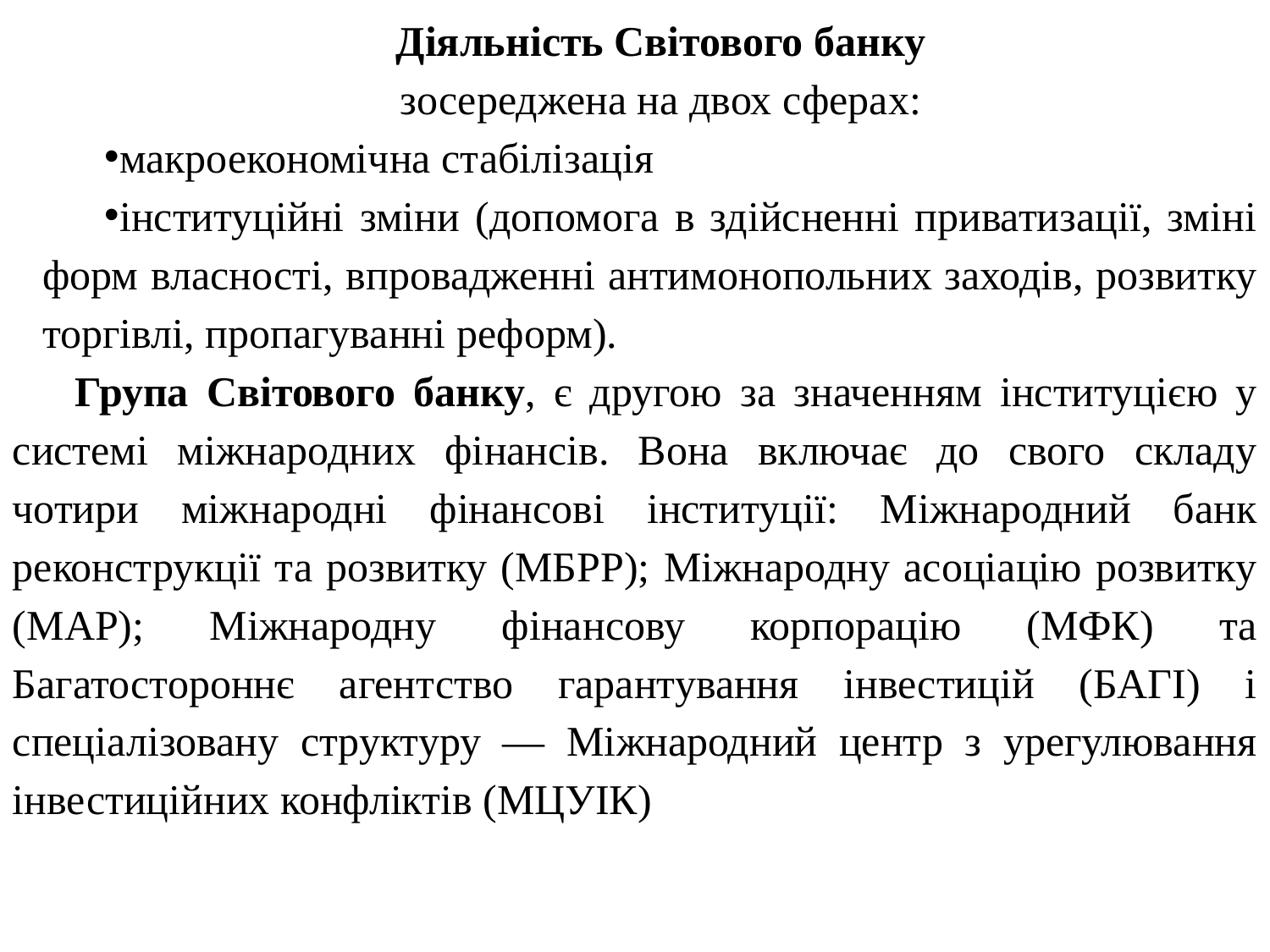

Діяльність Світового банку
зосереджена на двох сферах:
макроекономічна стабілізація
інституційні зміни (допомога в здійсненні приватизації, зміні форм власності, впровадженні антимонопольних заходів, розвитку торгівлі, пропагуванні реформ).
Група Світового банку, є другою за значенням інституцією у системі міжнародних фінансів. Вона включає до свого складу чотири міжнародні фінансові інституції: Міжнародний банк реконструкції та розвитку (МБРР); Міжнародну асоціацію розвитку (MAP); Міжнародну фінансову корпорацію (МФК) та Багатостороннє агентство гарантування інвестицій (БАГІ) і спеціалізовану структуру — Міжнародний центр з урегулювання інвестиційних конфліктів (МЦУІК)